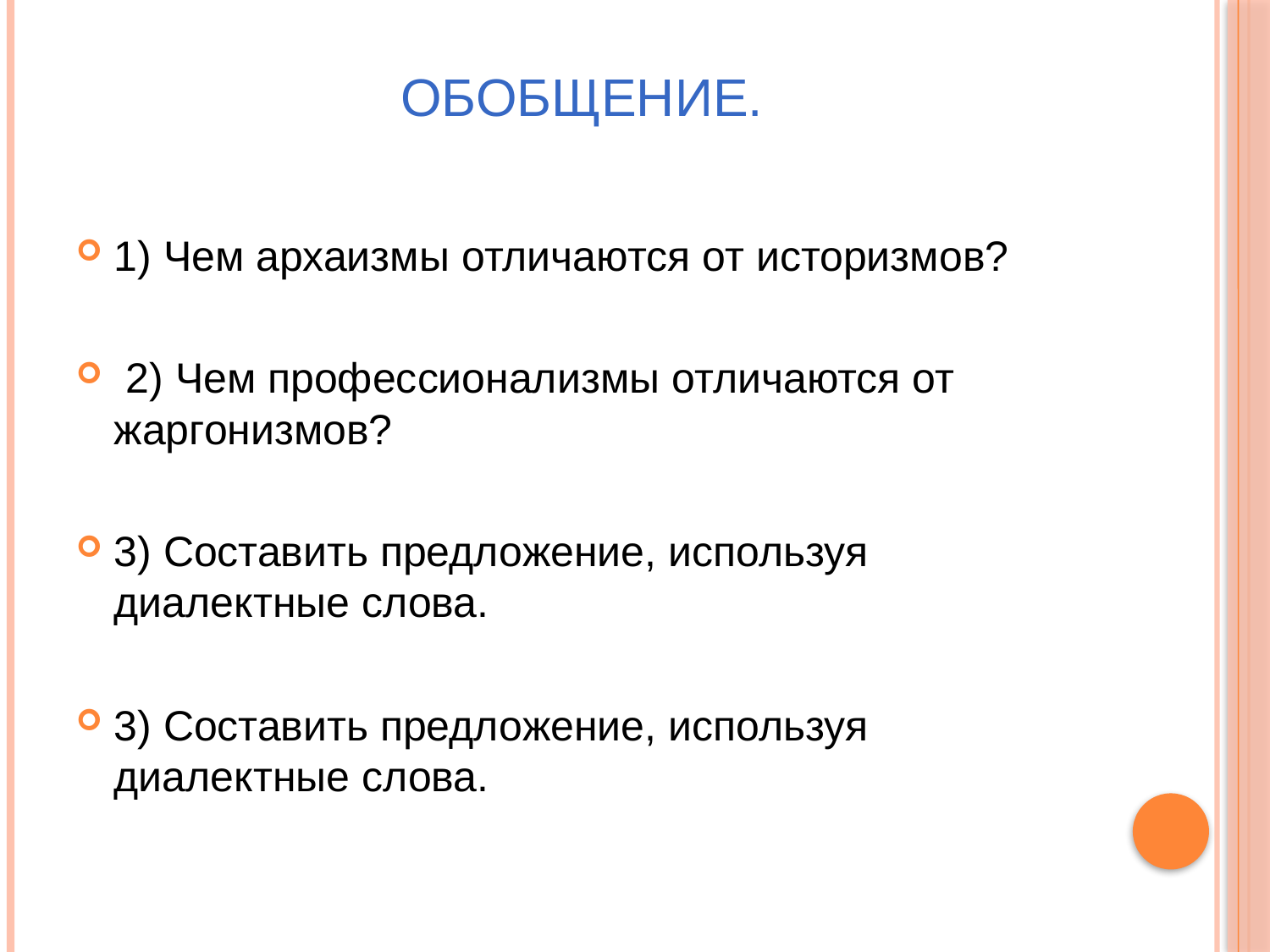

# Обобщение.
1) Чем архаизмы отличаются от историзмов?

 2) Чем профессионализмы отличаются от жаргонизмов?

3) Составить предложение, используя диалектные слова.

3) Составить предложение, используя диалектные слова.